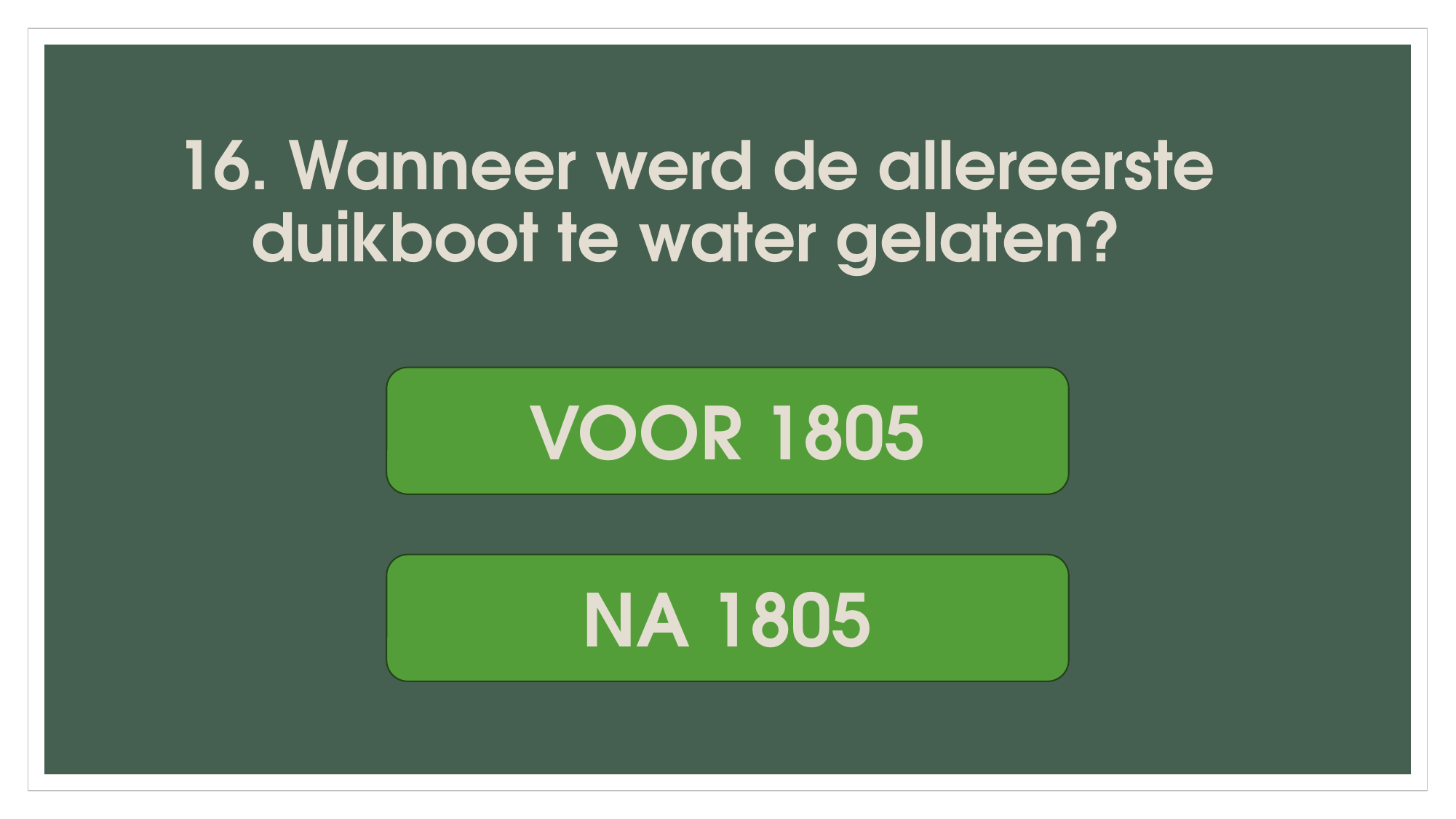

16. Wanneer werd de allereerste duikboot te water gelaten?
VOOR 1805
NA 1805